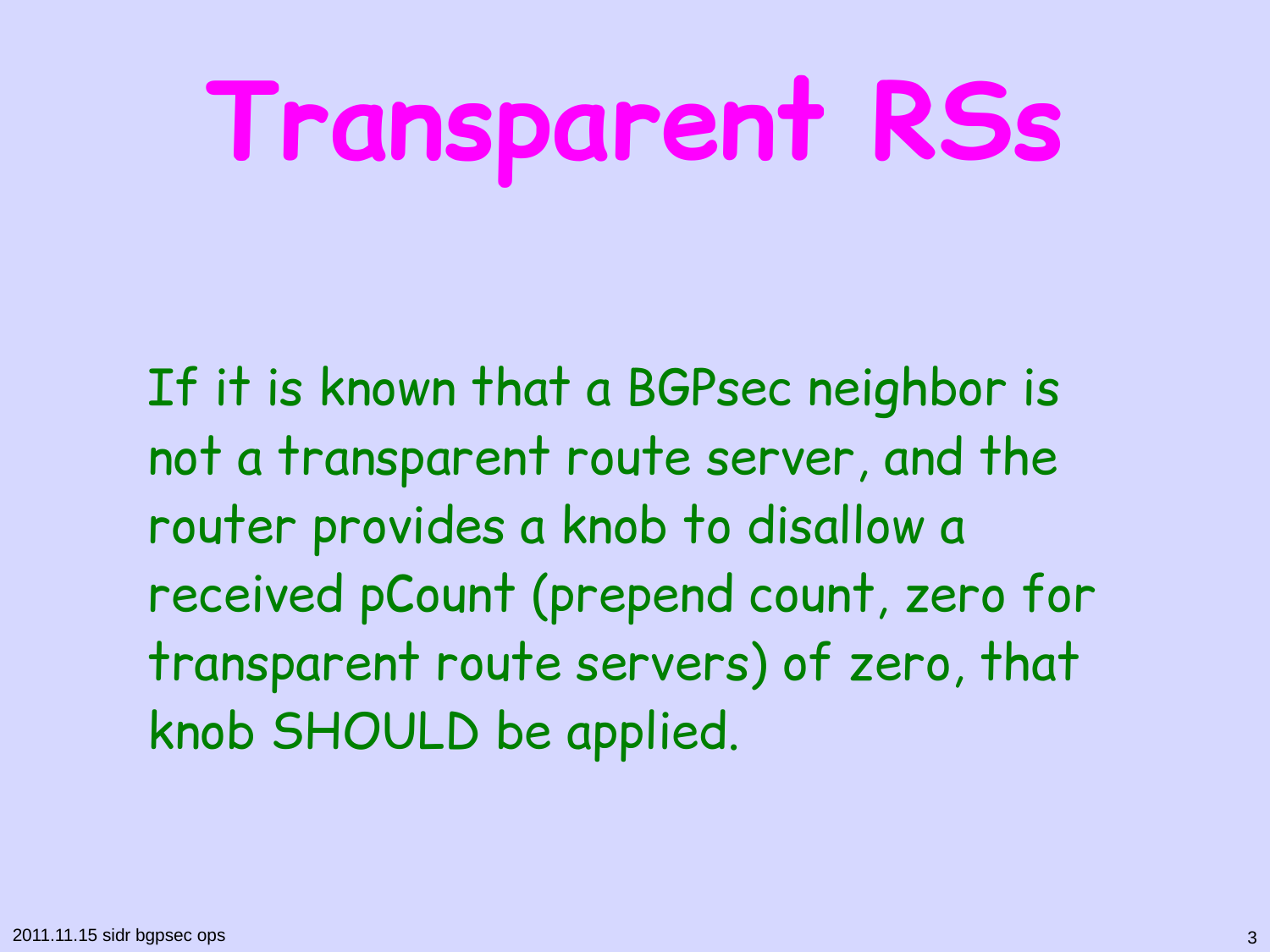

# Transparent RSs
If it is known that a BGPsec neighbor is not a transparent route server, and the router provides a knob to disallow a received pCount (prepend count, zero for transparent route servers) of zero, that knob SHOULD be applied.
3
2011.11.15 sidr bgpsec ops